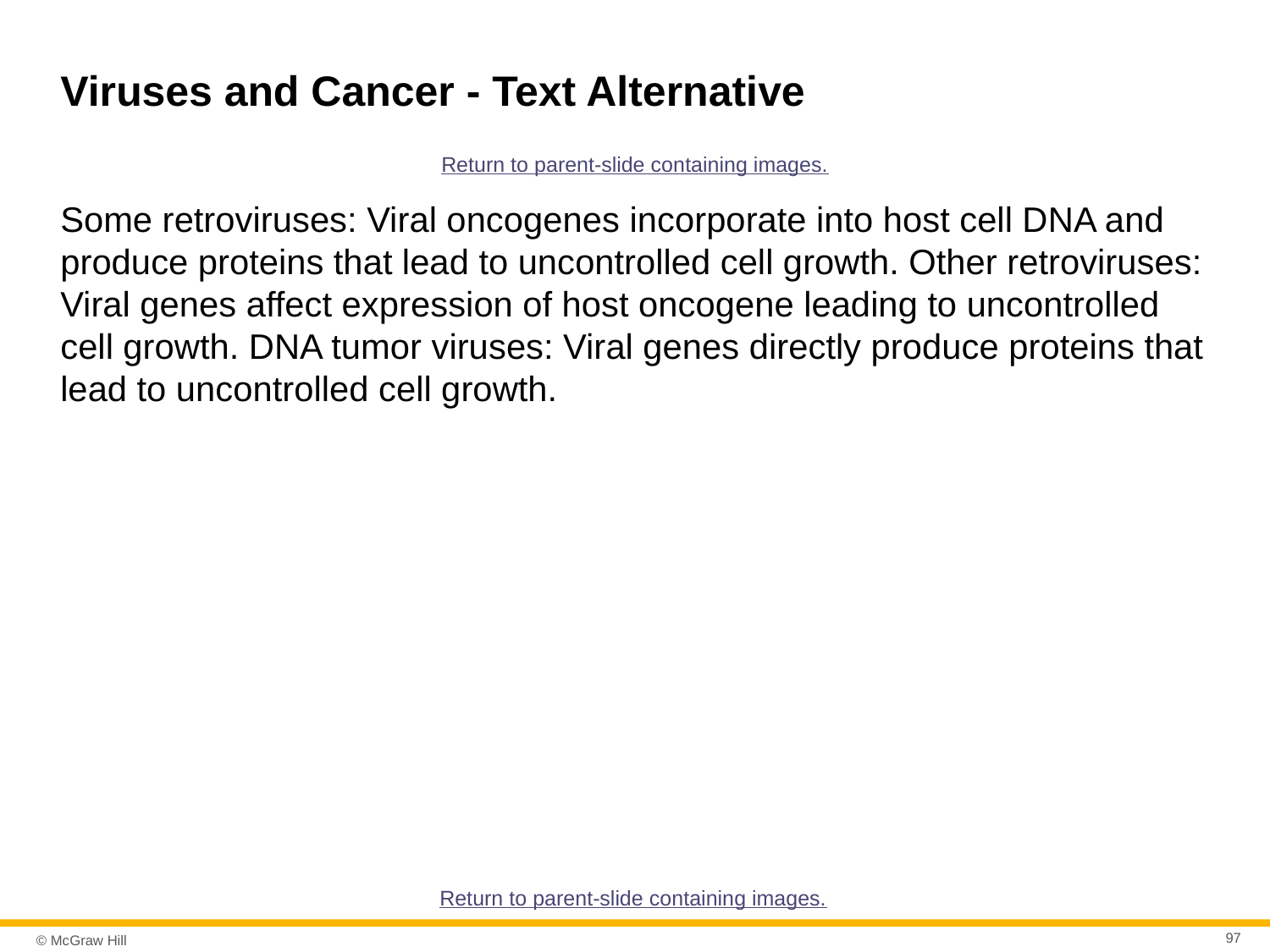

# Viruses and Cancer - Text Alternative
Return to parent-slide containing images.
Some retroviruses: Viral oncogenes incorporate into host cell DNA and produce proteins that lead to uncontrolled cell growth. Other retroviruses: Viral genes affect expression of host oncogene leading to uncontrolled cell growth. DNA tumor viruses: Viral genes directly produce proteins that lead to uncontrolled cell growth.
Return to parent-slide containing images.